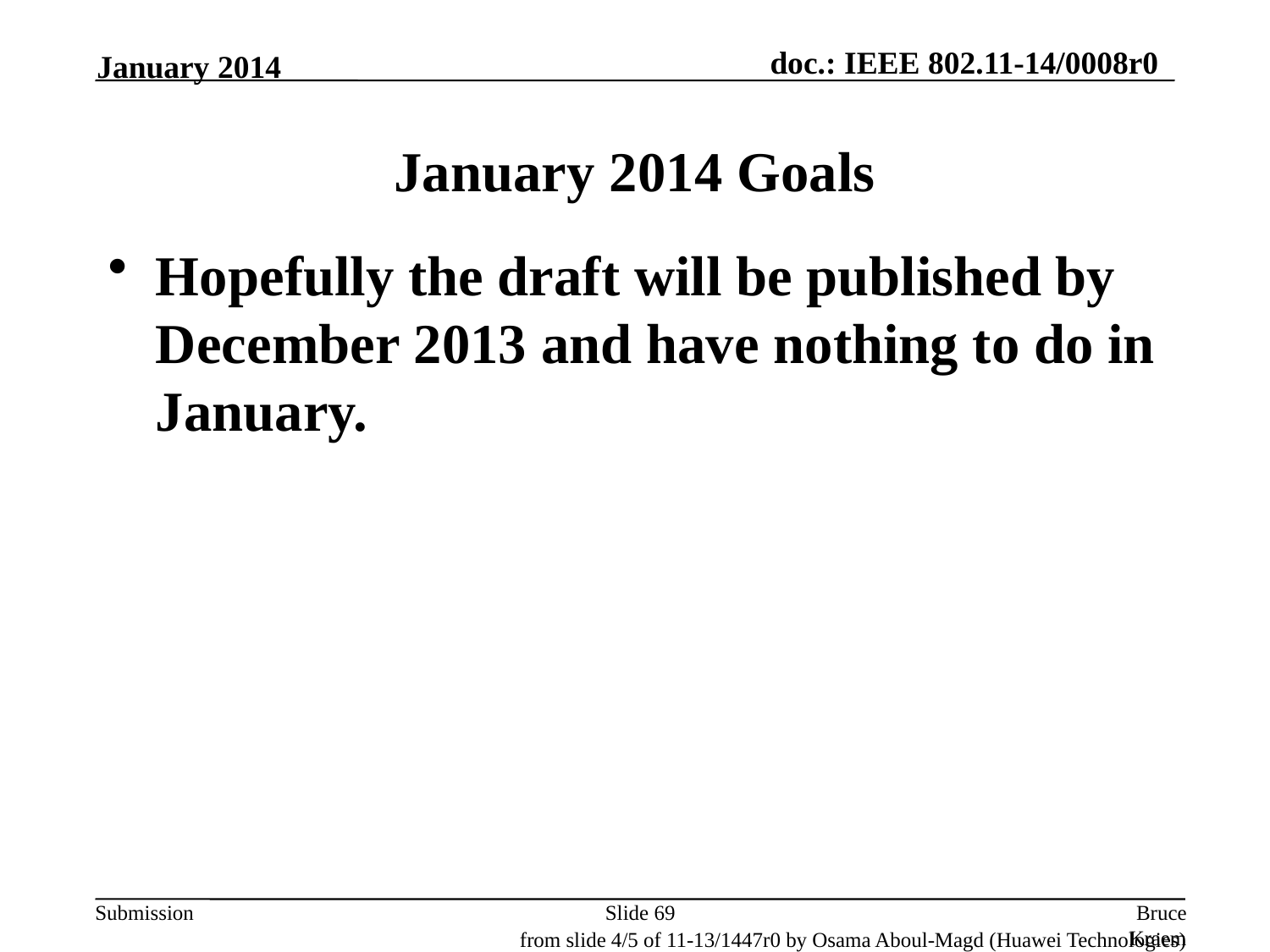

January 2014
# January 2014 Goals
Hopefully the draft will be published by December 2013 and have nothing to do in January.

Slide 69
Bruce Kraemer, Marvell
from slide 4/5 of 11-13/1447r0 by Osama Aboul-Magd (Huawei Technologies)